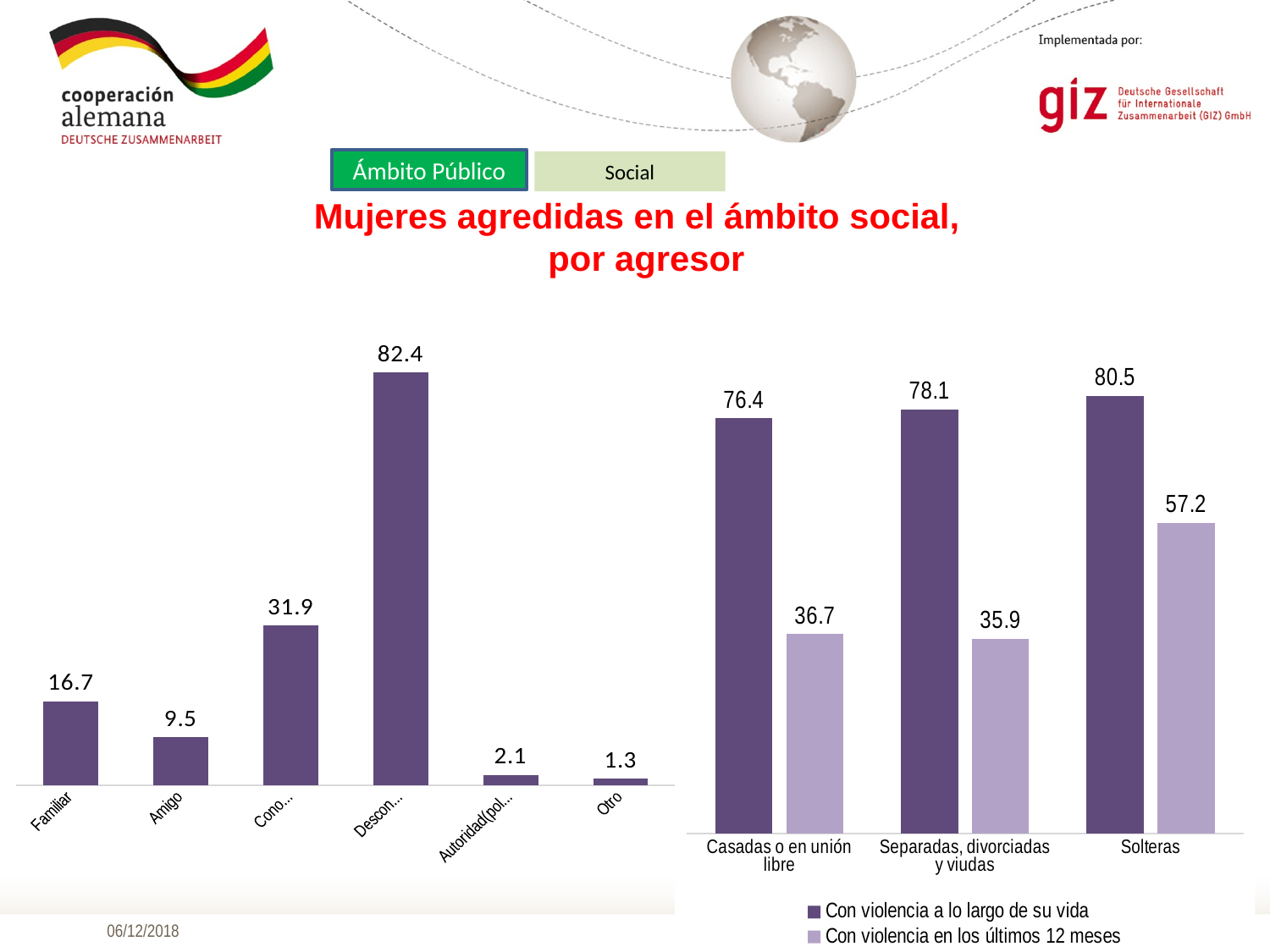

Ámbito Público
Social
Mujeres agredidas en el ámbito social,
por agresor

### Chart

| Category | Agresores |
|---|---|
| Familiar | 16.734320545396482 |
| Amigo | 9.54693769872676 |
| Conocido | 31.867649713278073 |
| Desconocido | 82.36000610932922 |
| Autoridad(policía o militar) | 2.0637036419933077 |
| Otro | 1.3178100831701864 |

### Chart

| Category | Con violencia a lo largo de su vida | Con violencia en los últimos 12 meses |
|---|---|---|
| Casadas o en unión libre | 76.43693352650078 | 36.69576950667121 |
| Separadas, divorciadas y viudas | 78.06463935822238 | 35.86123468973585 |
| Solteras | 80.5485945299432 | 57.172994849478556 |
06/12/2018